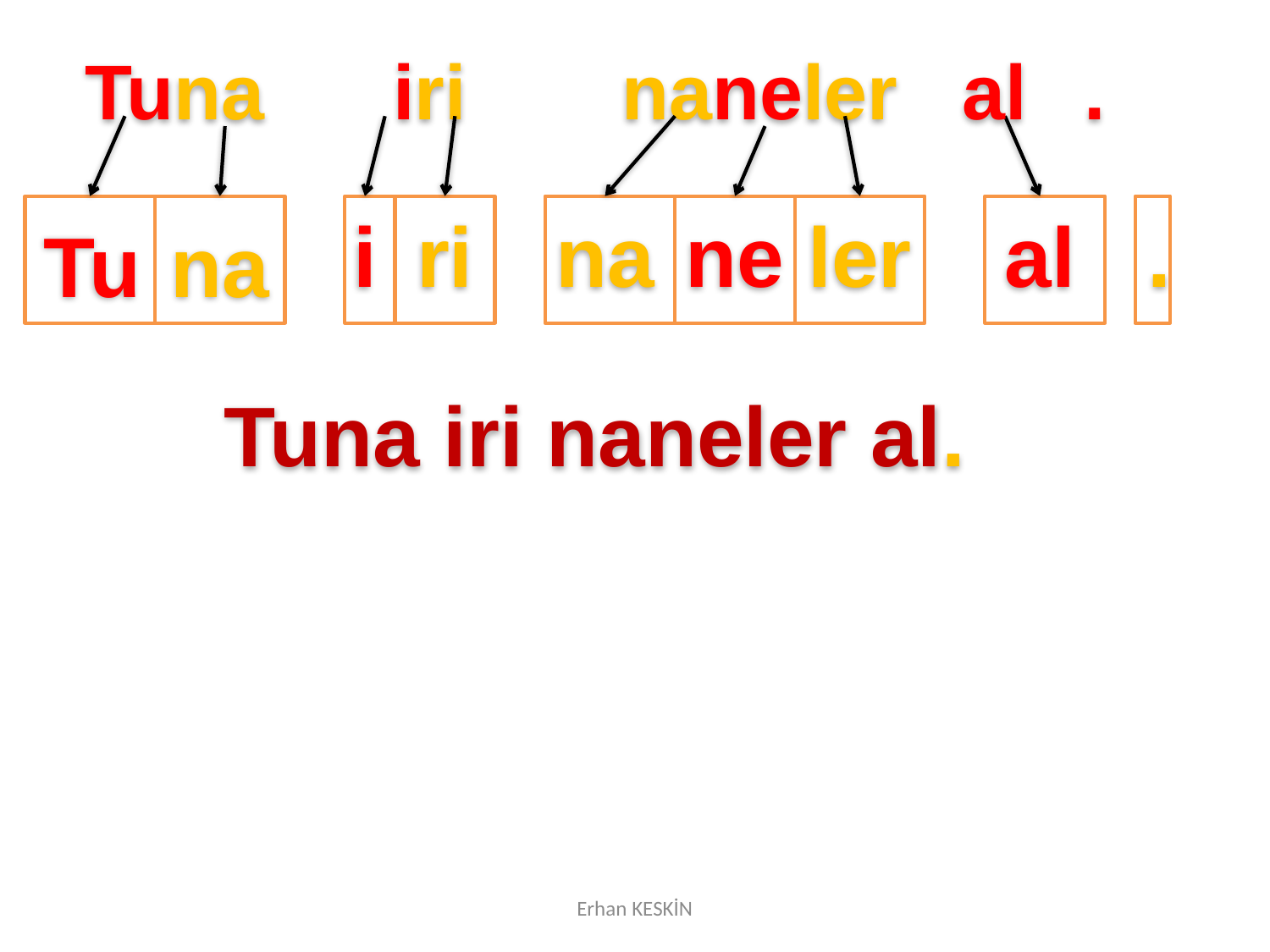

Tuna
iri
naneler
al
.

i

ri

na

ne

ler

al

.

Tu
na
Tuna iri naneler al.
Erhan KESKİN